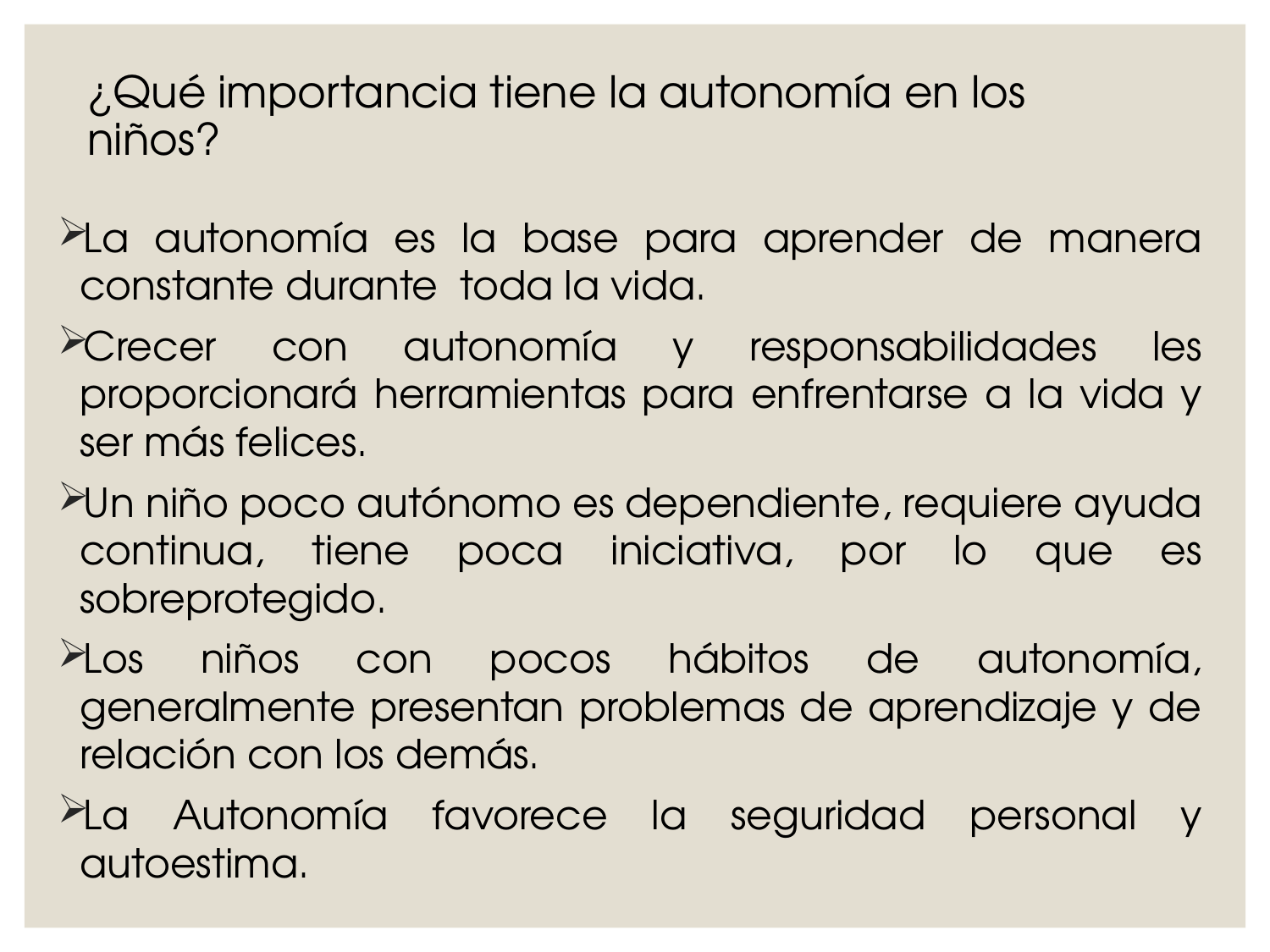

# ¿Qué importancia tiene la autonomía en los niños?
La autonomía es la base para aprender de manera constante durante  toda la vida.
Crecer con autonomía y responsabilidades les proporcionará herramientas para enfrentarse a la vida y ser más felices.
Un niño poco autónomo es dependiente, requiere ayuda continua, tiene poca iniciativa, por lo que es sobreprotegido.
Los niños con pocos hábitos de autonomía, generalmente presentan problemas de aprendizaje y de relación con los demás.
La Autonomía favorece la seguridad personal y autoestima.